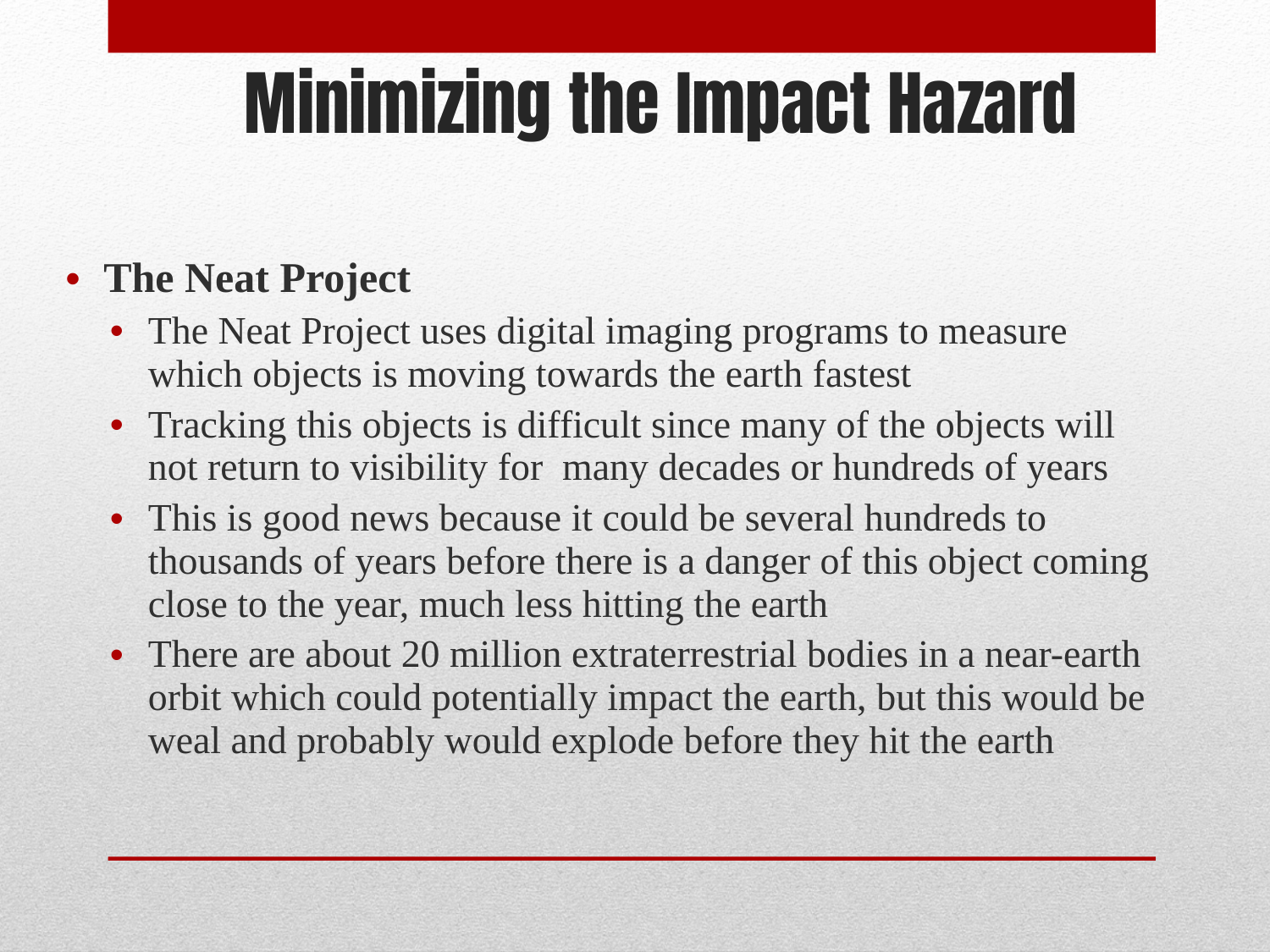

Minimizing the Impact Hazard
The Neat Project
The Neat Project uses digital imaging programs to measure which objects is moving towards the earth fastest
Tracking this objects is difficult since many of the objects will not return to visibility for  many decades or hundreds of years
This is good news because it could be several hundreds to thousands of years before there is a danger of this object coming close to the year, much less hitting the earth
There are about 20 million extraterrestrial bodies in a near-earth orbit which could potentially impact the earth, but this would be weal and probably would explode before they hit the earth